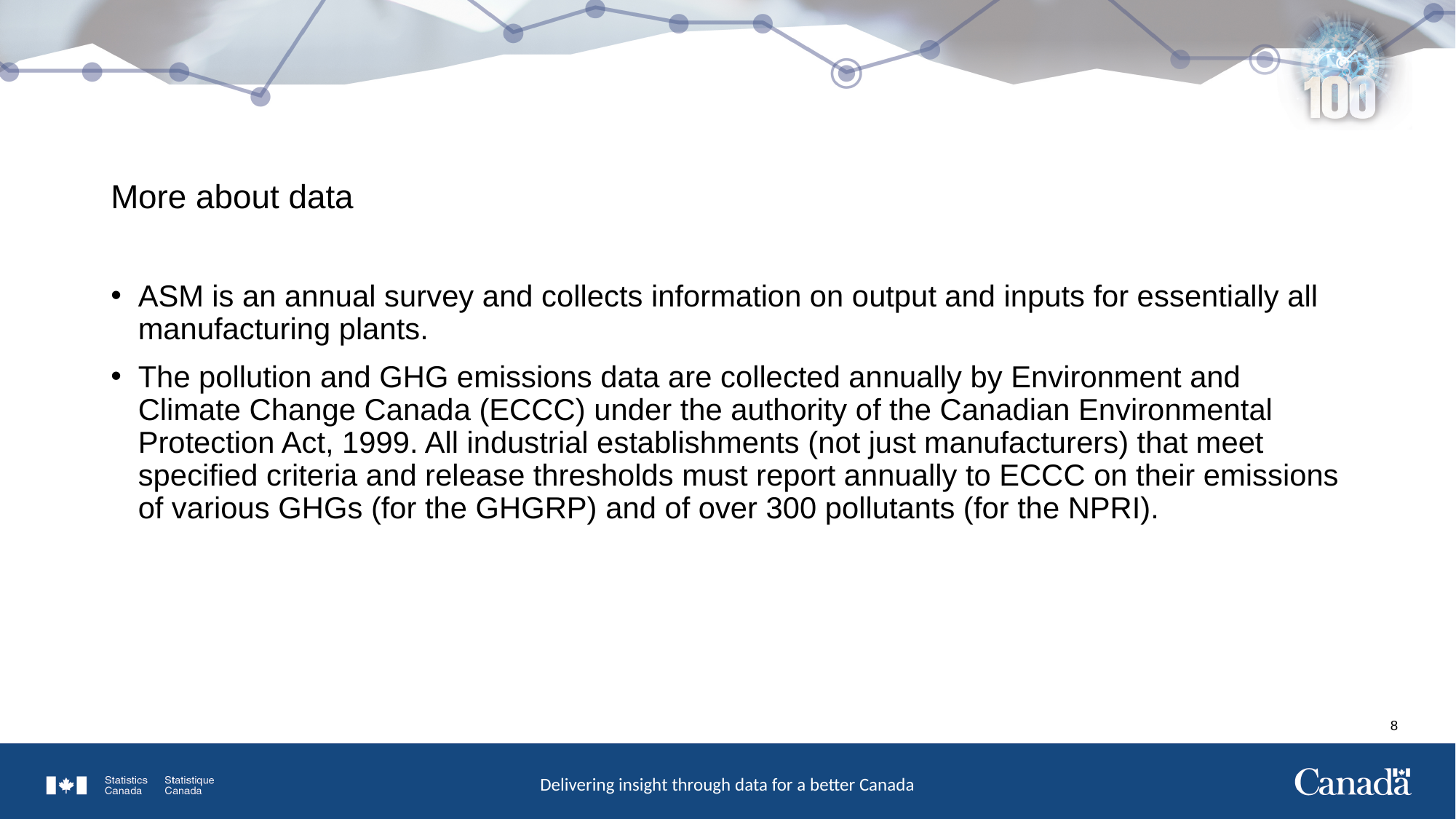

# More about data
ASM is an annual survey and collects information on output and inputs for essentially all manufacturing plants.
The pollution and GHG emissions data are collected annually by Environment and Climate Change Canada (ECCC) under the authority of the Canadian Environmental Protection Act, 1999. All industrial establishments (not just manufacturers) that meet specified criteria and release thresholds must report annually to ECCC on their emissions of various GHGs (for the GHGRP) and of over 300 pollutants (for the NPRI).
8